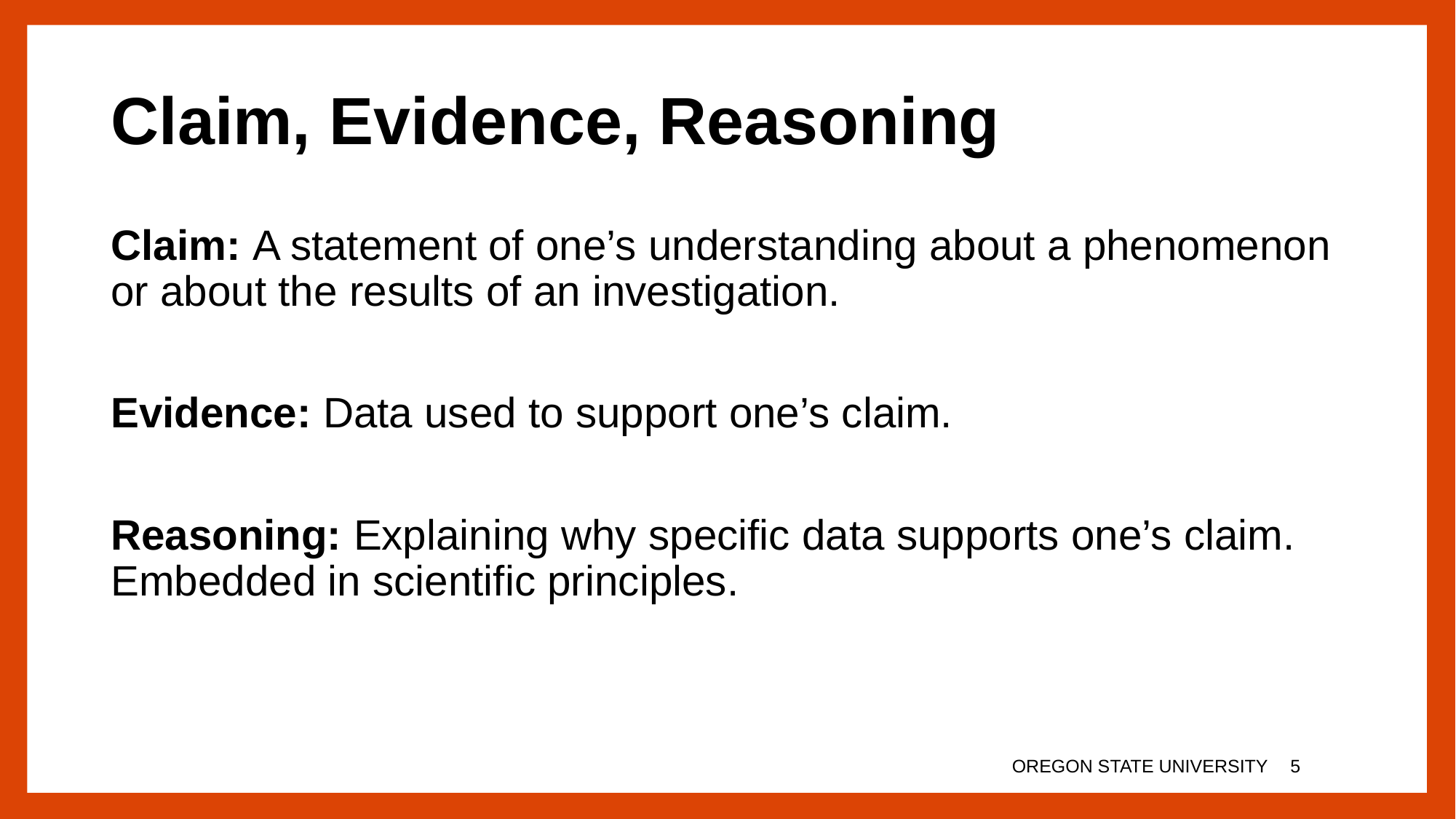

# Claim, Evidence, Reasoning

Claim: A statement of one’s understanding about a phenomenon or about the results of an investigation.

Evidence: Data used to support one’s claim.

Reasoning: Explaining why specific data supports one’s claim.  Embedded in scientific principles.

OREGON STATE UNIVERSITY
5